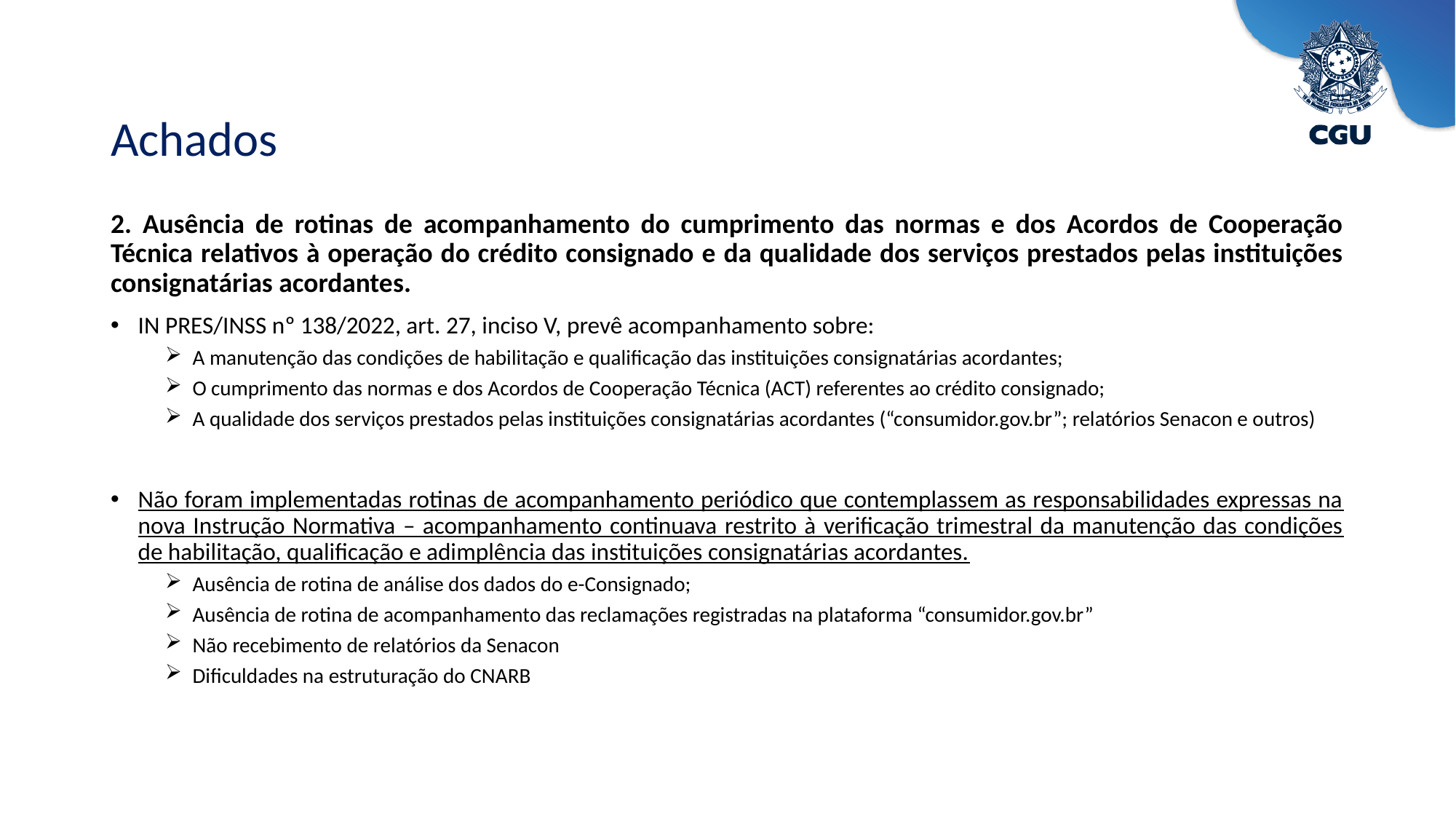

Achados
2. Ausência de rotinas de acompanhamento do cumprimento das normas e dos Acordos de Cooperação Técnica relativos à operação do crédito consignado e da qualidade dos serviços prestados pelas instituições consignatárias acordantes.
IN PRES/INSS nº 138/2022, art. 27, inciso V, prevê acompanhamento sobre:
A manutenção das condições de habilitação e qualificação das instituições consignatárias acordantes;
O cumprimento das normas e dos Acordos de Cooperação Técnica (ACT) referentes ao crédito consignado;
A qualidade dos serviços prestados pelas instituições consignatárias acordantes (“consumidor.gov.br”; relatórios Senacon e outros)

Não foram implementadas rotinas de acompanhamento periódico que contemplassem as responsabilidades expressas na nova Instrução Normativa – acompanhamento continuava restrito à verificação trimestral da manutenção das condições de habilitação, qualificação e adimplência das instituições consignatárias acordantes.
Ausência de rotina de análise dos dados do e-Consignado;
Ausência de rotina de acompanhamento das reclamações registradas na plataforma “consumidor.gov.br”
Não recebimento de relatórios da Senacon
Dificuldades na estruturação do CNARB